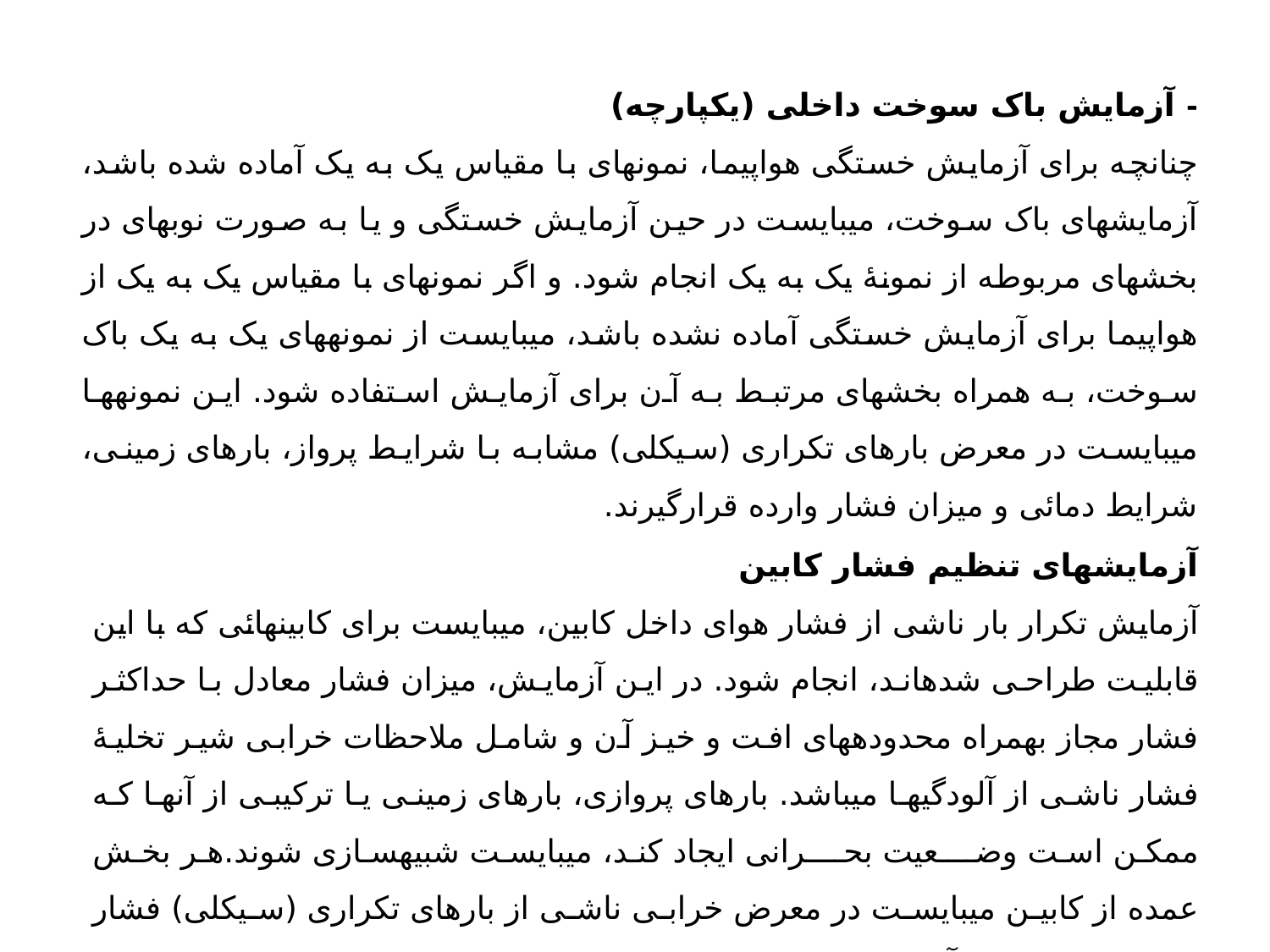

- آزمایش باک سوخت داخلی (یکپارچه)
چنانچه برای آزمایش خستگی هواپیما، نمونهای با مقیاس یک به یک آماده شده باشد، آزمایشهای باک سوخت، میبایست در حین آزمایش خستگی و یا به صورت نوبهای در بخشهای مربوطه از نمونۀ یک به یک انجام شود. و اگر نمونهای با مقیاس یک به یک از هواپیما برای آزمایش خستگی آماده نشده باشد، میبایست از نمونههای یک به یک باک سوخت، به همراه بخشهای مرتبط به آن برای آزمایش استفاده شود. این نمونهها میبایست در معرض بارهای تکراری (سیکلی) مشابه با شرایط پرواز، بارهای زمینی، شرایط دمائی و میزان فشار وارده قرارگیرند.
آزمایشهای تنظیم فشار کابین
آزمایش تکرار بار ناشی از فشار هوای داخل کابین، میبایست برای کابینهائی که با این قابلیت طراحی شدهاند، انجام شود. در این آزمایش، میزان فشار معادل با حداکثر فشار مجاز بهمراه محدودههای افت و خیز آن و شامل ملاحظات خرابی شیر تخلیۀ فشار ناشی از آلودگیها میباشد. بارهای پروازی، بارهای زمینی یا ترکیبی از آنها که ممکن است وضـــعیت بحـــرانی ایجاد کند، میبایست شبیهسازی شوند.هر بخش عمده از کابین میبایست در معرض خرابی ناشی از بارهای تکراری (سیکلی) فشار هوای داخل کابین، آزمایش شوند.